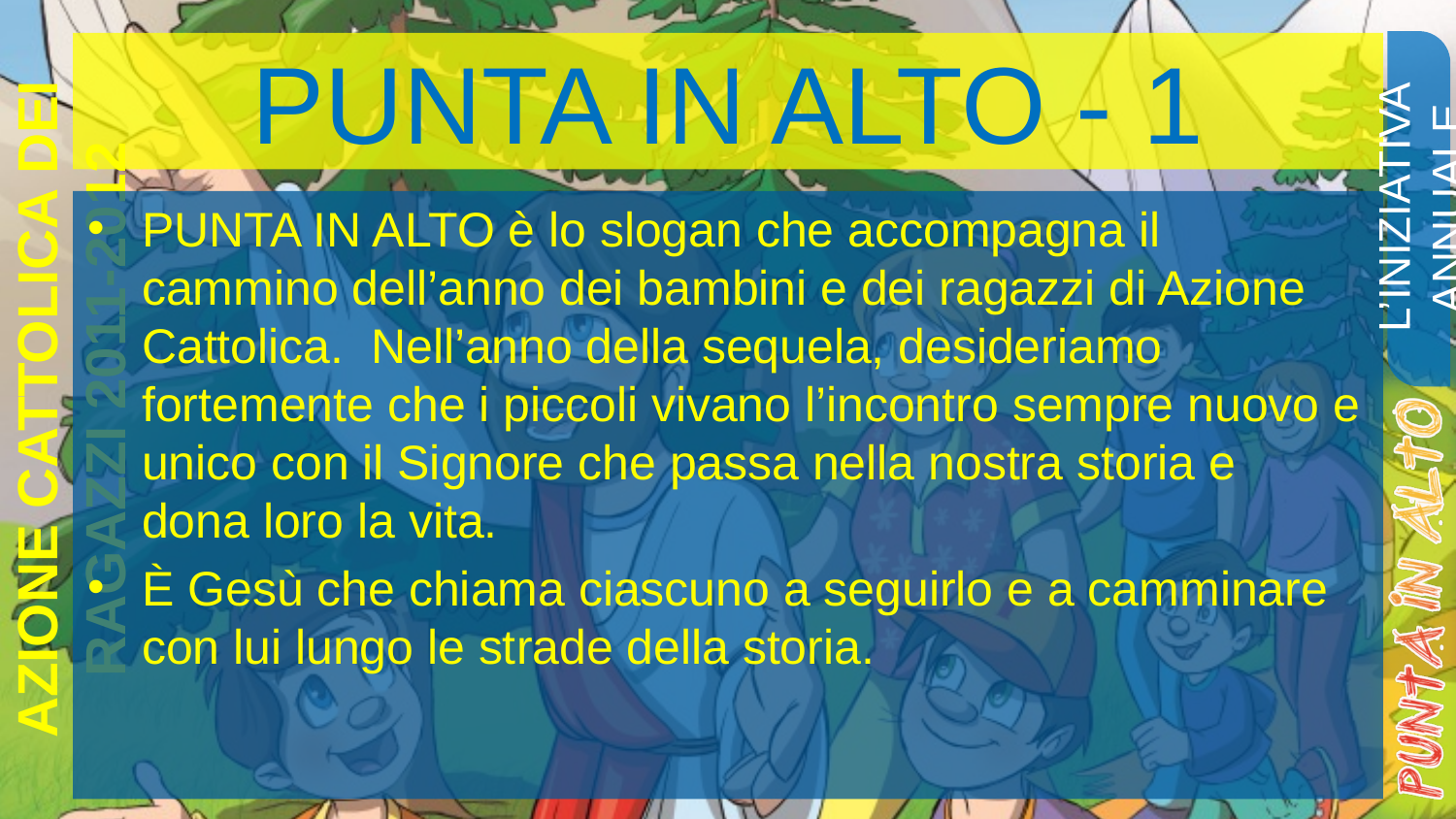

# PUNTA IN ALTO - 1
L’INIZIATIVA ANNUALE
PUNTA IN ALTO è lo slogan che accompagna il cammino dell’anno dei bambini e dei ragazzi di Azione Cattolica.  Nell’anno della sequela, desideriamo fortemente che i piccoli vivano l’incontro sempre nuovo e unico con il Signore che passa nella nostra storia e  dona loro la vita.
È Gesù che chiama ciascuno a seguirlo e a camminare con lui lungo le strade della storia.